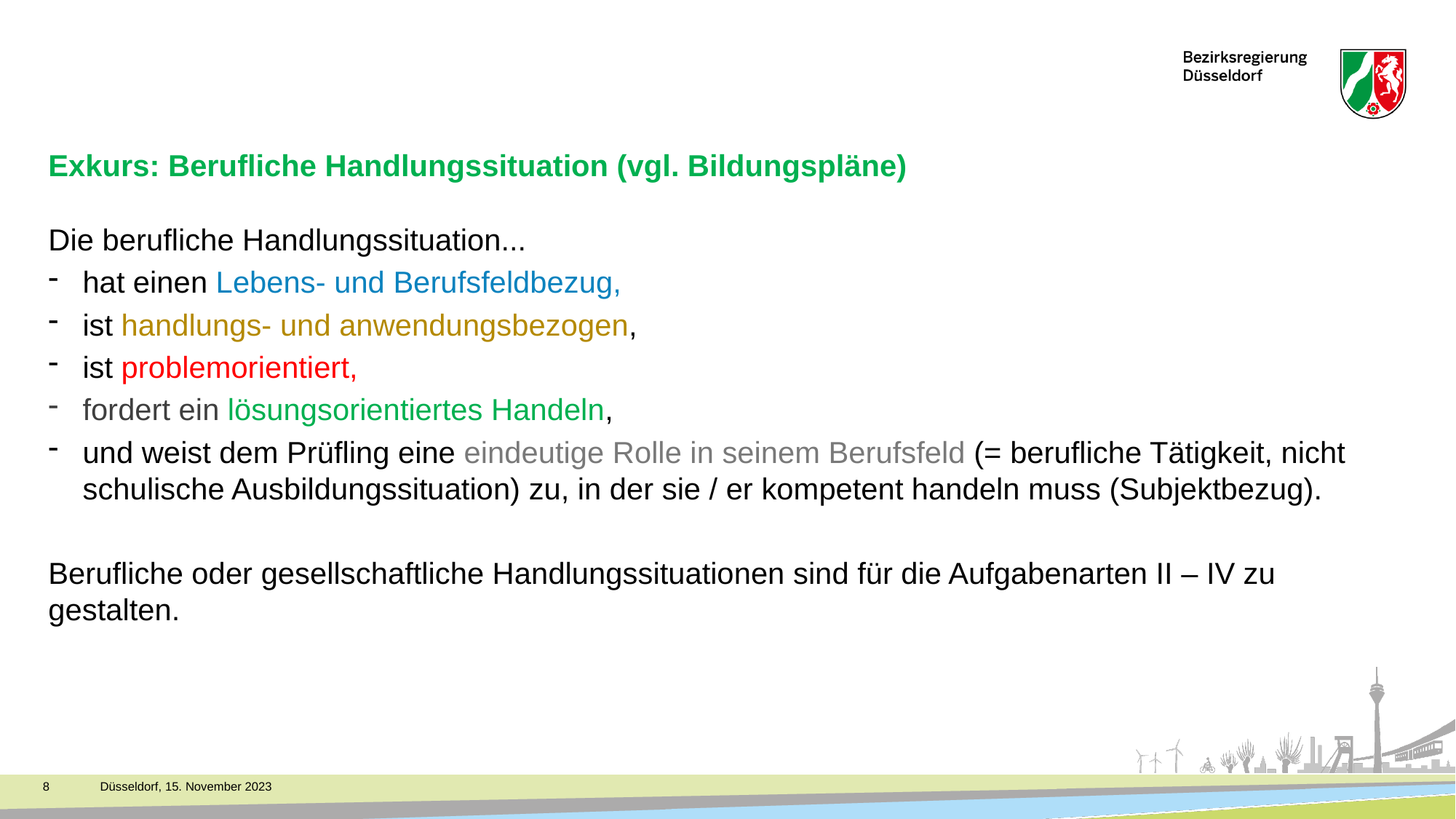

# Exkurs: Berufliche Handlungssituation (vgl. Bildungspläne)
Die berufliche Handlungssituation...
hat einen Lebens- und Berufsfeldbezug,
ist handlungs- und anwendungsbezogen,
ist problemorientiert,
fordert ein lösungsorientiertes Handeln,
und weist dem Prüfling eine eindeutige Rolle in seinem Berufsfeld (= berufliche Tätigkeit, nicht schulische Ausbildungssituation) zu, in der sie / er kompetent handeln muss (Subjektbezug).

Berufliche oder gesellschaftliche Handlungssituationen sind für die Aufgabenarten II – IV zu gestalten.
8
Düsseldorf, 15. November 2023